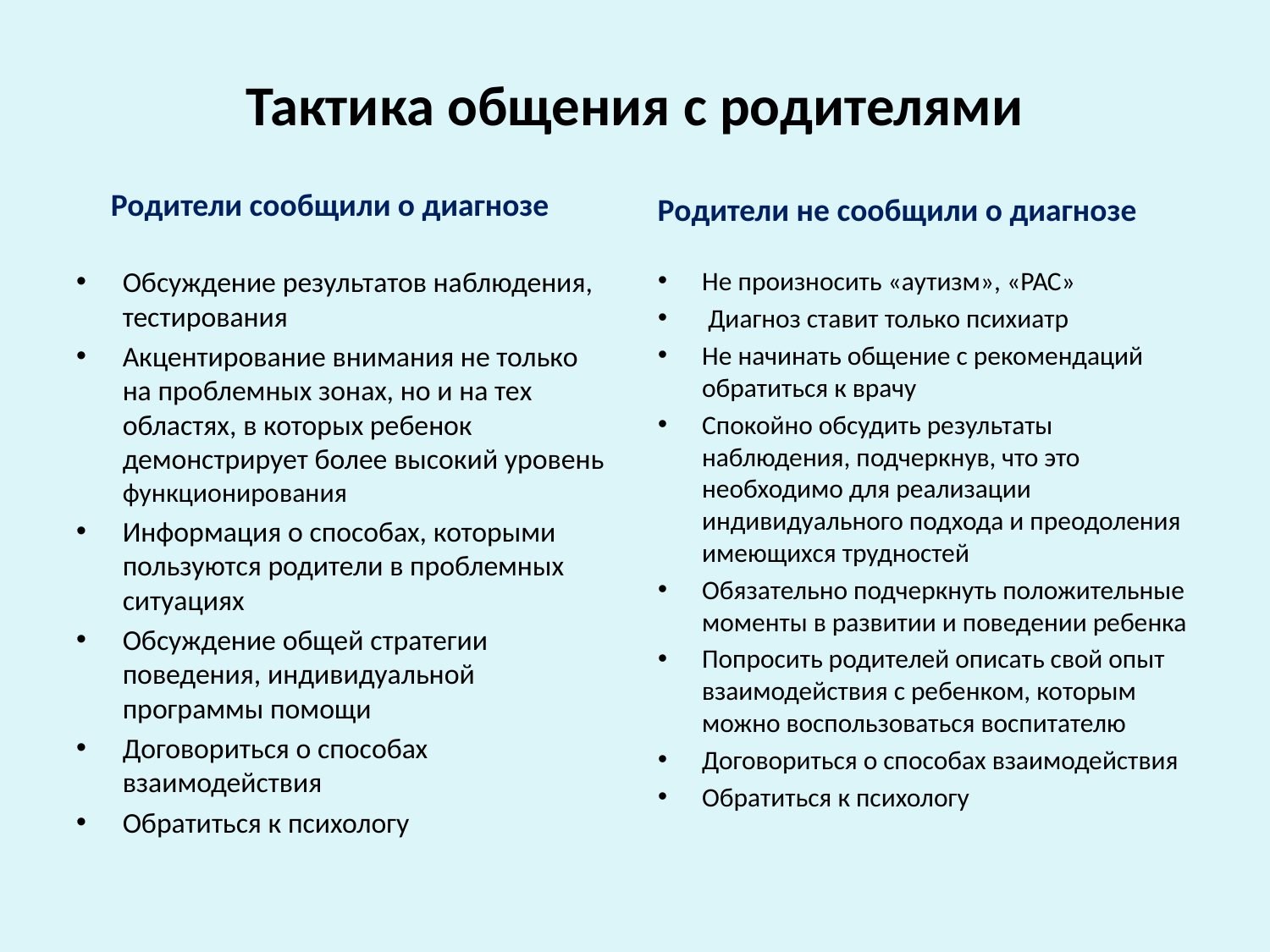

# Тактика общения с родителями
Родители сообщили о диагнозе
Родители не сообщили о диагнозе
Обсуждение результатов наблюдения, тестирования
Акцентирование внимания не только на проблемных зонах, но и на тех областях, в которых ребенок демонстрирует более высокий уровень функционирования
Информация о способах, которыми пользуются родители в проблемных ситуациях
Обсуждение общей стратегии поведения, индивидуальной программы помощи
Договориться о способах взаимодействия
Обратиться к психологу
Не произносить «аутизм», «РАС»
 Диагноз ставит только психиатр
Не начинать общение с рекомендаций обратиться к врачу
Спокойно обсудить результаты наблюдения, подчеркнув, что это  необходимо для реализации индивидуального подхода и преодоления имеющихся трудностей
Обязательно подчеркнуть положительные моменты в развитии и поведении ребенка
Попросить родителей описать свой опыт взаимодействия с ребенком, которым можно воспользоваться воспитателю
Договориться о способах взаимодействия
Обратиться к психологу